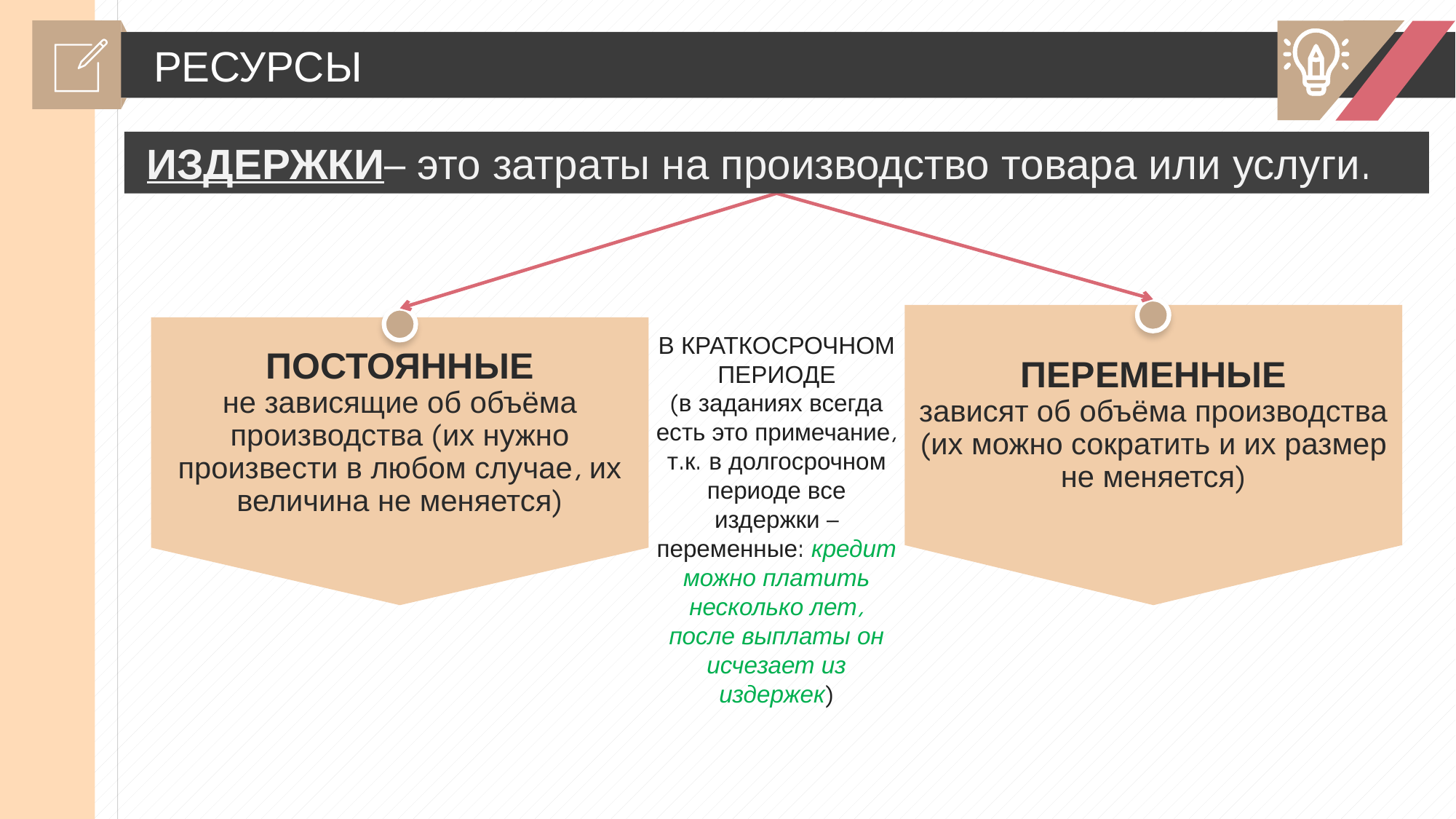

РЕСУРСЫ

 ИЗДЕРЖКИ– это затраты на производство товара или услуги.

ПЕРЕМЕННЫЕ
зависят об объёма производства (их можно сократить и их размер не меняется)

ПОСТОЯННЫЕ
не зависящие об объёма производства (их нужно произвести в любом случае, их величина не меняется)
В КРАТКОСРОЧНОМ ПЕРИОДЕ
(в заданиях всегда есть это примечание, т.к. в долгосрочном периоде все издержки – переменные: кредит можно платить несколько лет, после выплаты он исчезает из издержек)